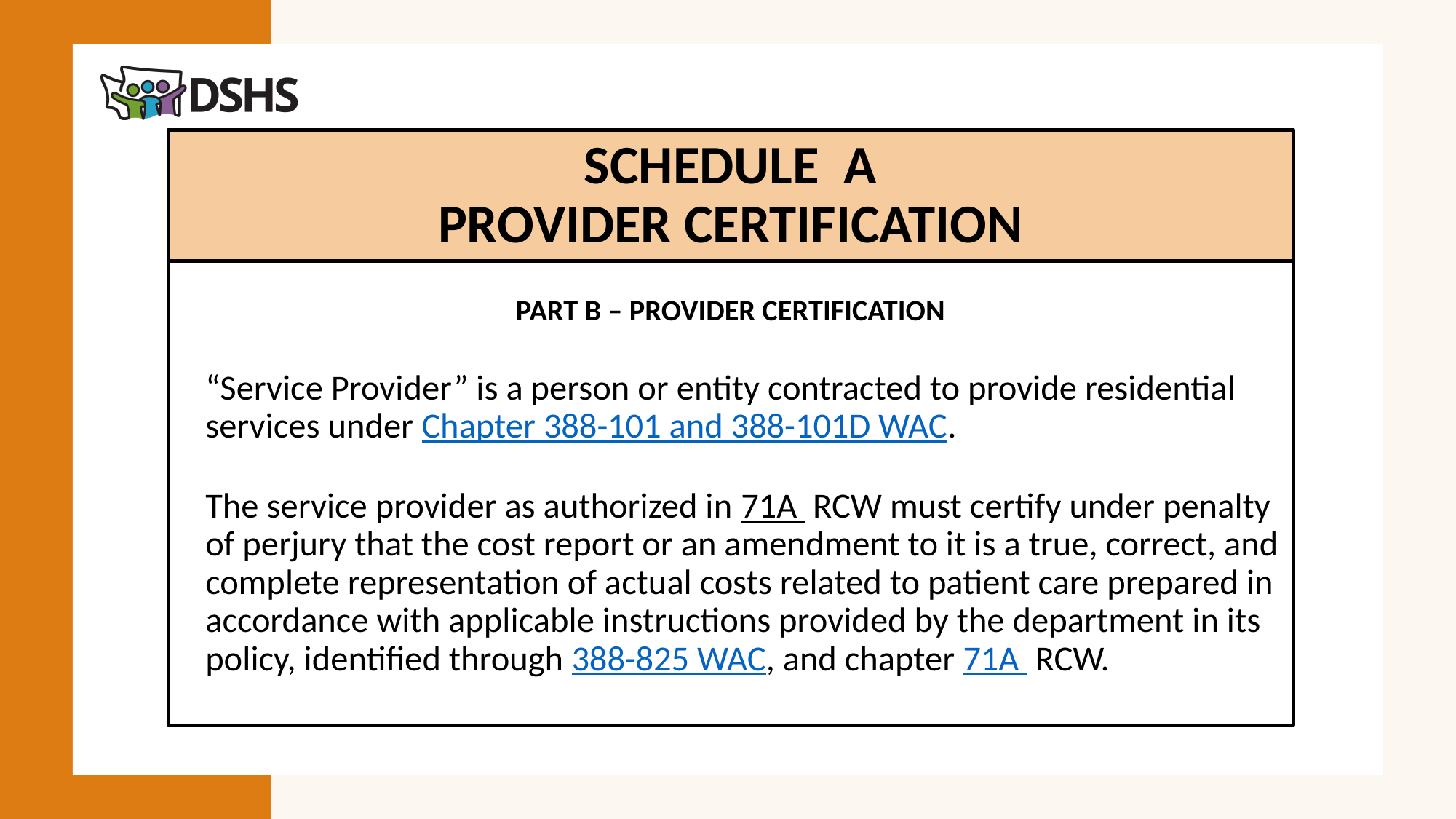

# SCHEDULE  A PROVIDER CERTIFICATION

PART B – PROVIDER CERTIFICATION

	“Service Provider” is a person or entity contracted to provide residential services under Chapter 388-101 and 388-101D WAC.

	The service provider as authorized in 71A  RCW must certify under penalty of perjury that the cost report or an amendment to it is a true, correct, and complete representation of actual costs related to patient care prepared in accordance with applicable instructions provided by the department in its policy, identified through 388-825 WAC, and chapter 71A  RCW.